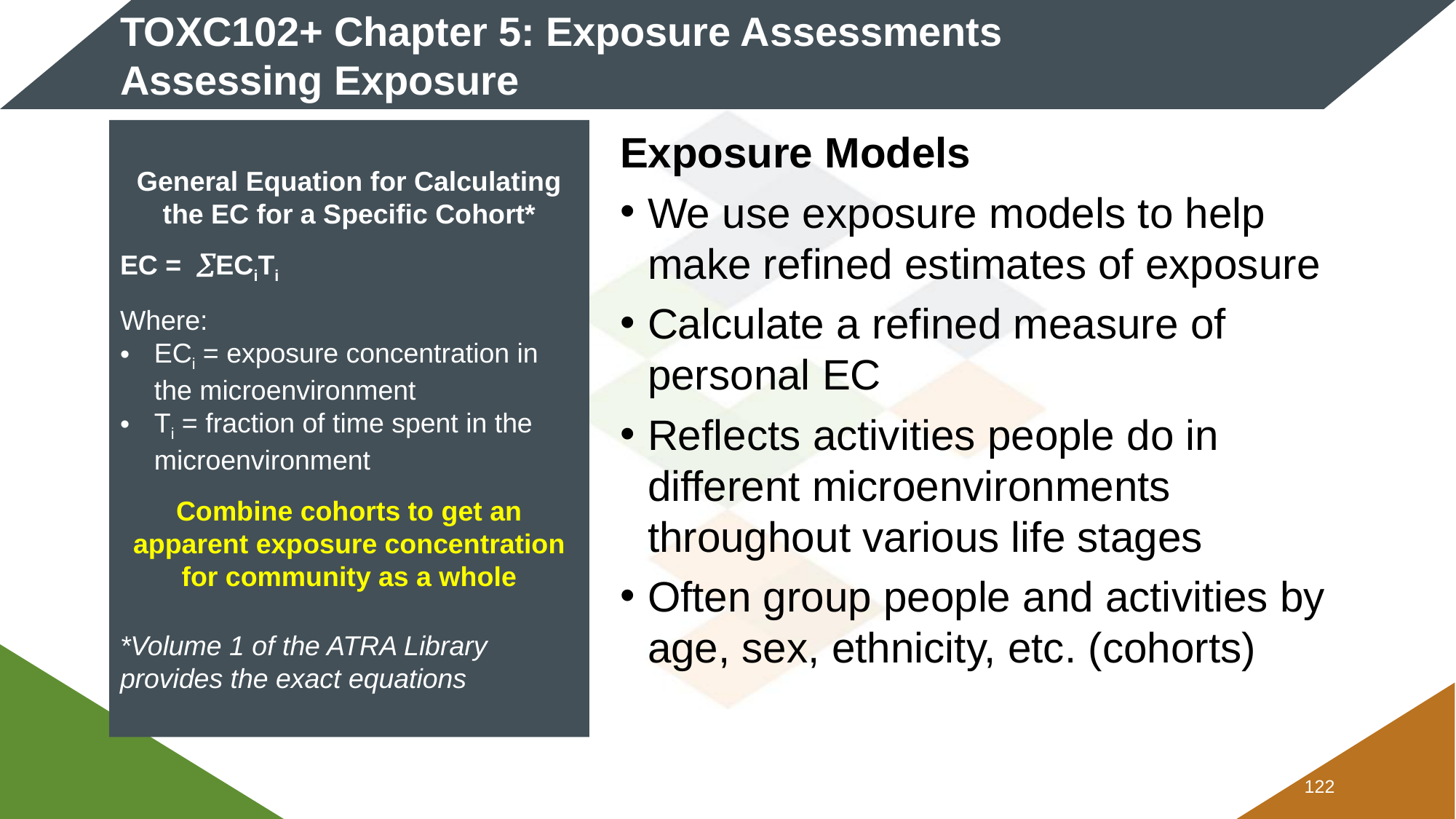

# TOXC102+ Chapter 5: Exposure Assessments Assessing Exposure
General Equation for Calculating the EC for a Specific Cohort*
EC =  ∑ECiTi
Where:
ECi = exposure concentration in the microenvironment
Ti = fraction of time spent in the microenvironment
Combine cohorts to get an apparent exposure concentration for community as a whole
*Volume 1 of the ATRA Library provides the exact equations
Exposure Models
We use exposure models to help make refined estimates of exposure
Calculate a refined measure of personal EC
Reflects activities people do in different microenvironments throughout various life stages
Often group people and activities by age, sex, ethnicity, etc. (cohorts)
122